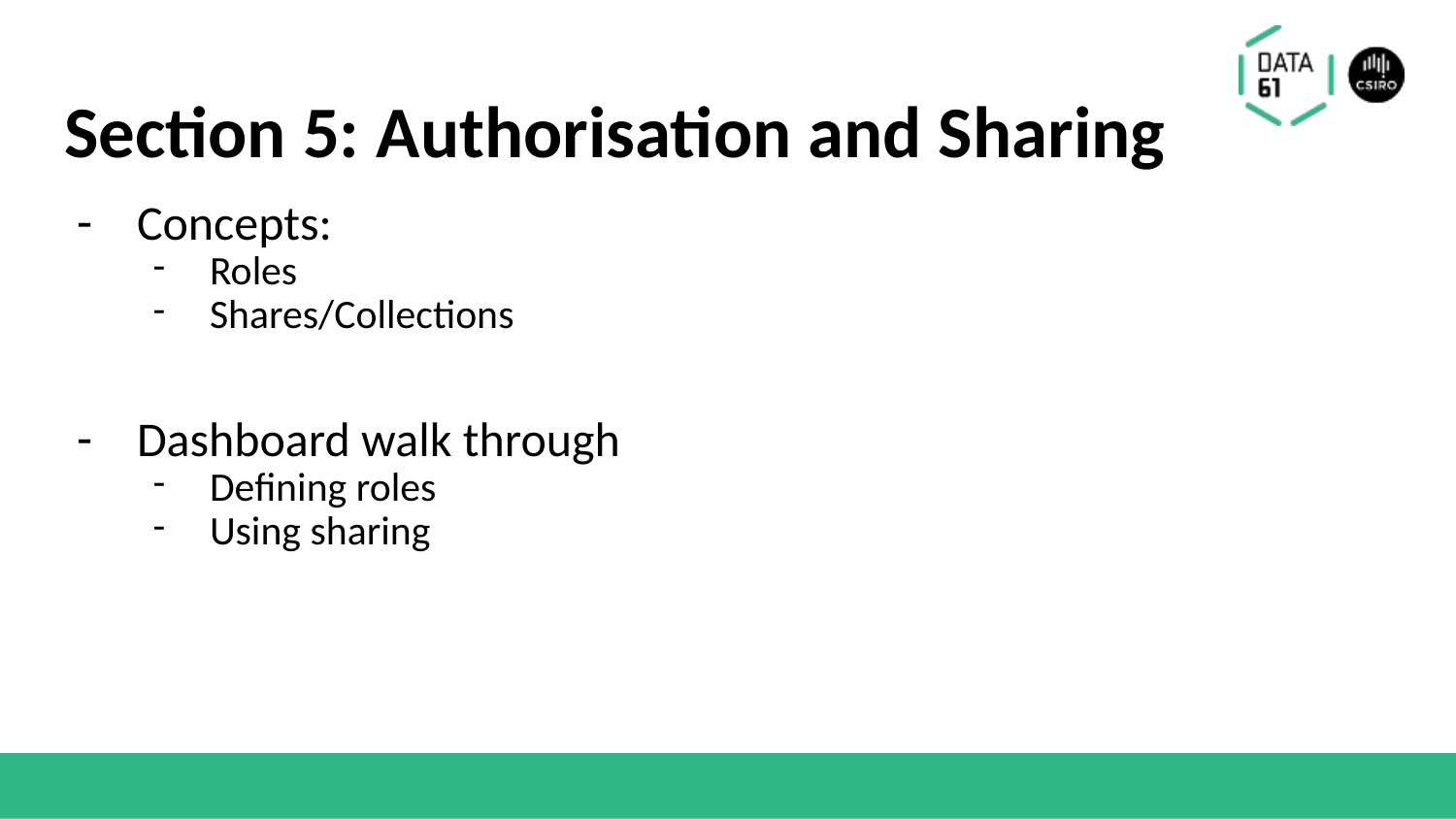

# Section 5: Authorisation and Sharing
Concepts:
Roles
Shares/Collections

Dashboard walk through
Defining roles
Using sharing